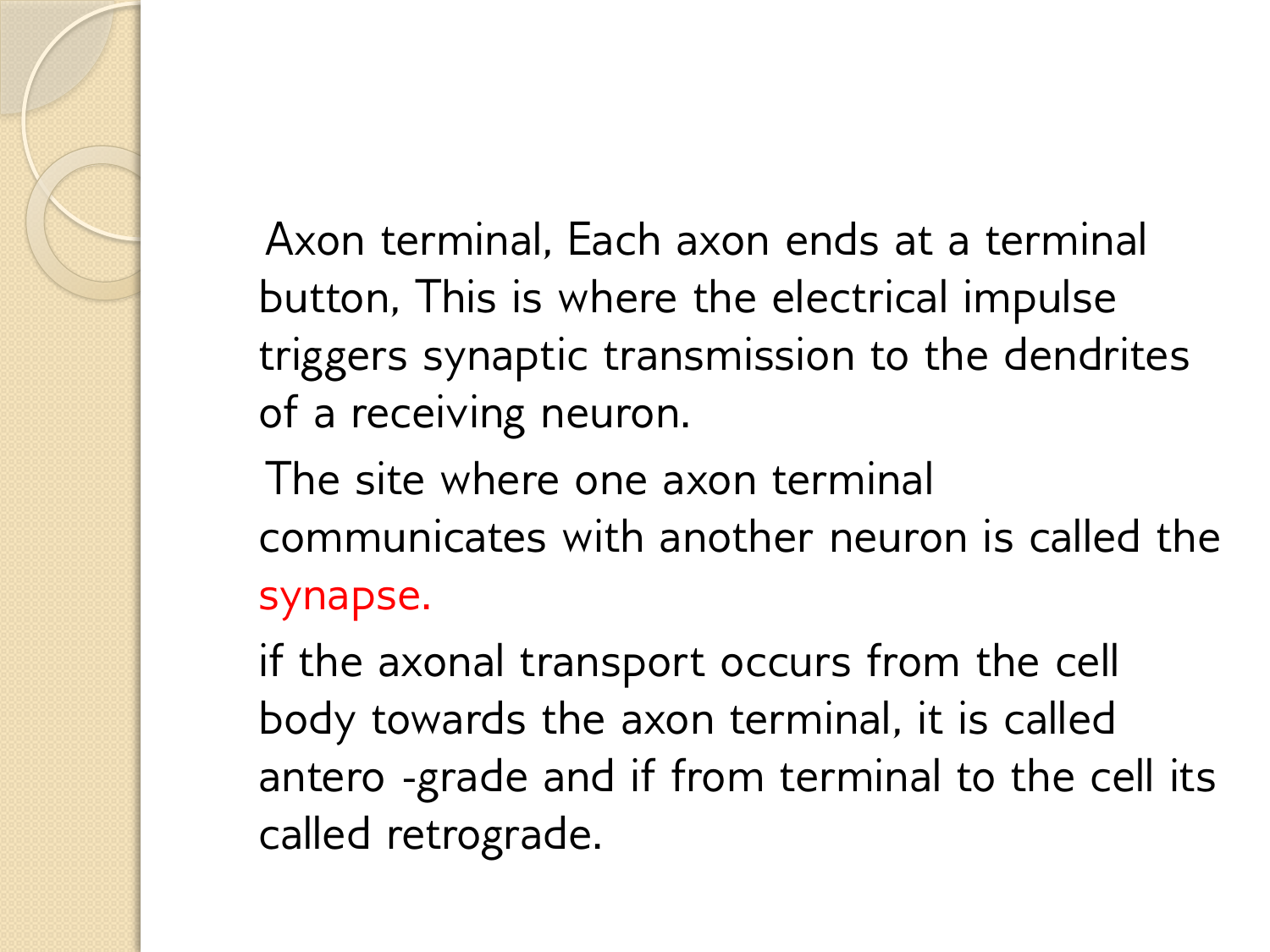

#
   Axon terminal, Each axon ends at a terminal button, This is where the electrical impulse triggers synaptic transmission to the dendrites of a receiving neuron.
   The site where one axon terminal communicates with another neuron is called the synapse.
	if the axonal transport occurs from the cell body towards the axon terminal, it is called antero -grade and if from terminal to the cell its called retrograde.